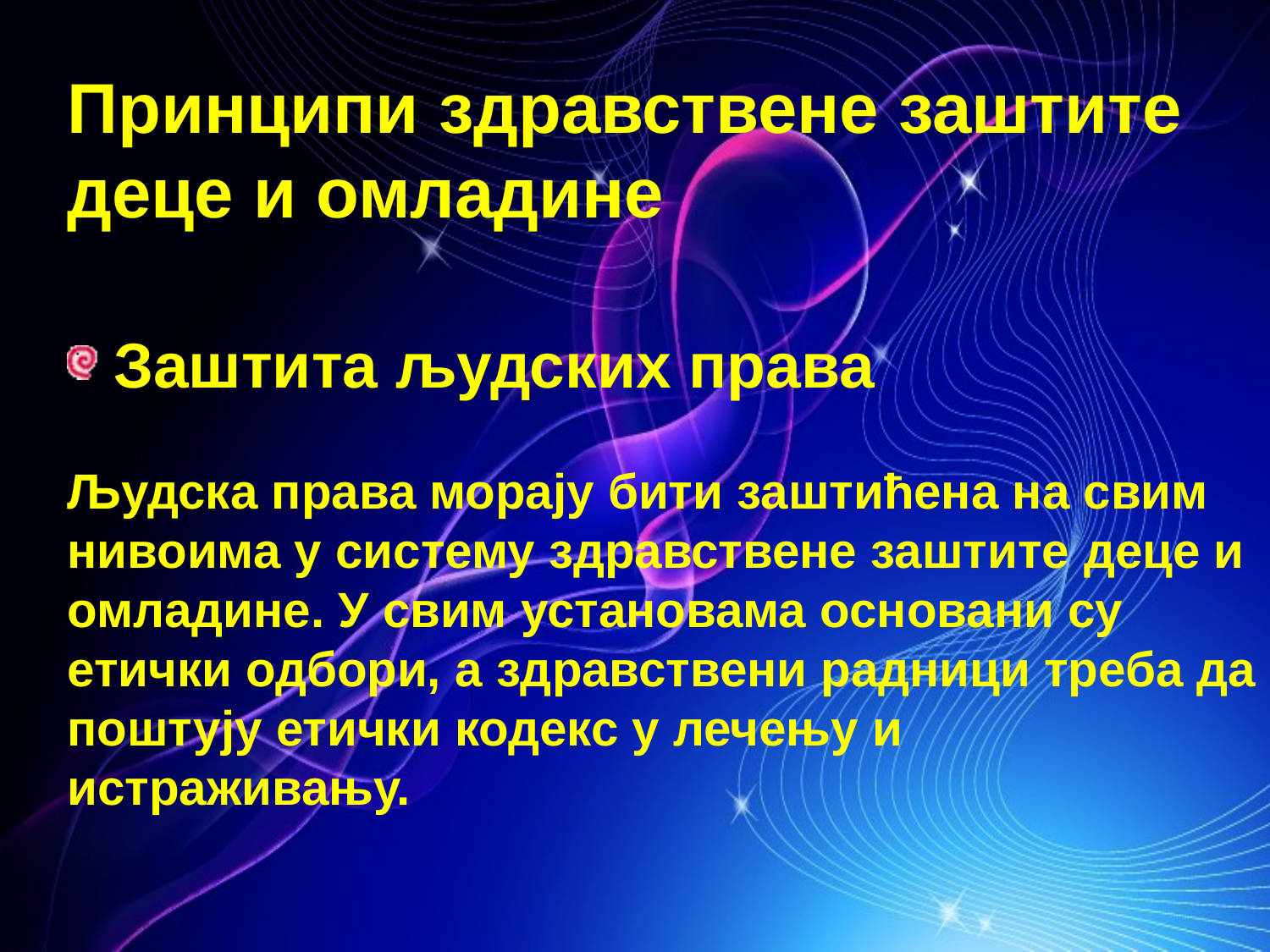

Принципи здравствене заштите деце и омладине

 Заштита људских права

Људска права морају бити заштићена на свим нивоима у систему здравствене заштите деце и омладине. У свим установама основани су етички одбори, а здравствени радници треба да поштују етички кодекс у лечењу и истраживању.